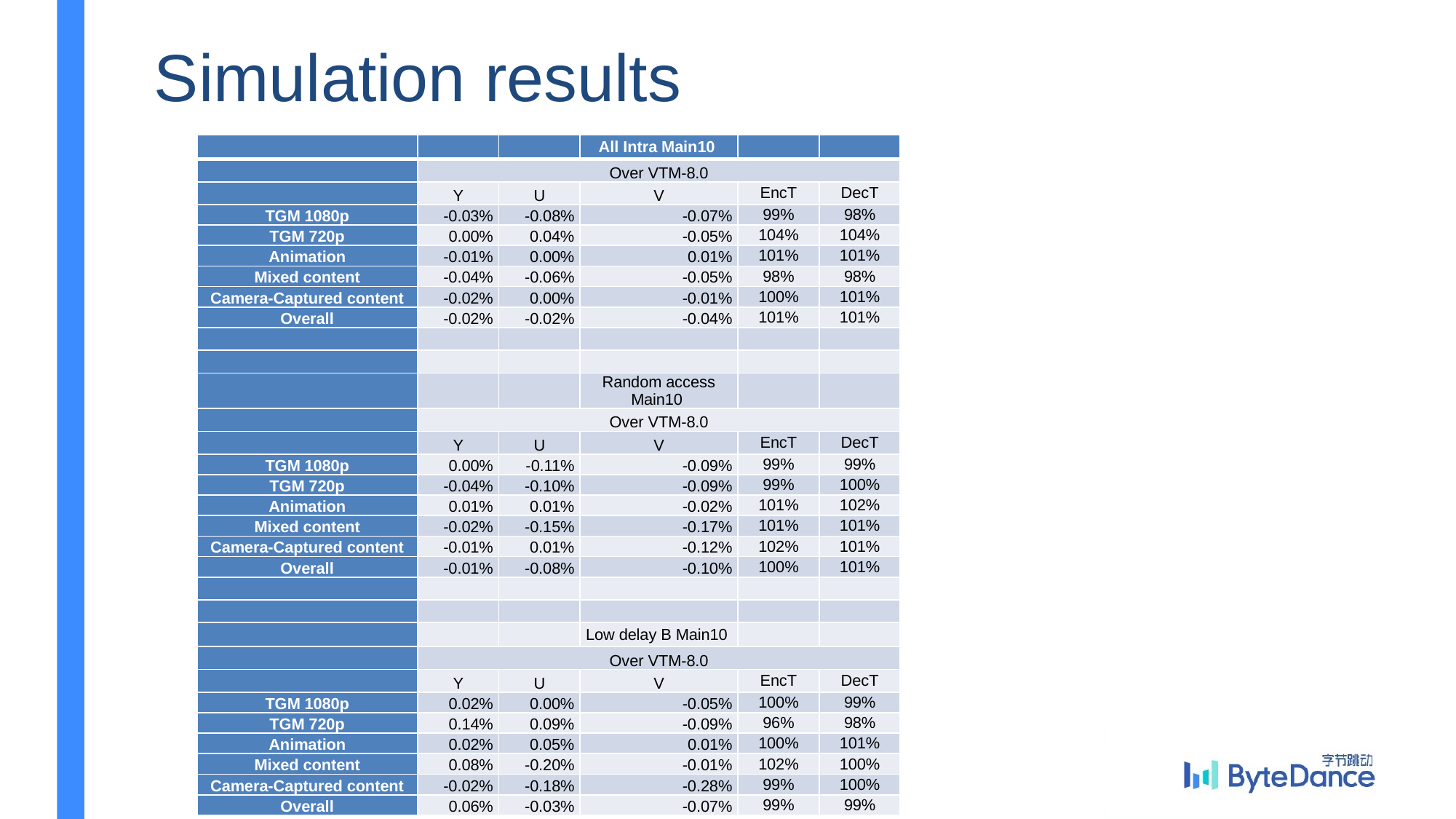

# Simulation results
|  |  |  | All Intra Main10 |  |  |
| --- | --- | --- | --- | --- | --- |
|  | Over VTM-8.0 |  |  |  |  |
|  | Y | U | V | EncT | DecT |
| TGM 1080p | -0.03% | -0.08% | -0.07% | 99% | 98% |
| TGM 720p | 0.00% | 0.04% | -0.05% | 104% | 104% |
| Animation | -0.01% | 0.00% | 0.01% | 101% | 101% |
| Mixed content | -0.04% | -0.06% | -0.05% | 98% | 98% |
| Camera-Captured content | -0.02% | 0.00% | -0.01% | 100% | 101% |
| Overall | -0.02% | -0.02% | -0.04% | 101% | 101% |
|  |  |  |  |  |  |
|  |  |  |  |  |  |
|  |  |  | Random access Main10 |  |  |
|  | Over VTM-8.0 |  |  |  |  |
|  | Y | U | V | EncT | DecT |
| TGM 1080p | 0.00% | -0.11% | -0.09% | 99% | 99% |
| TGM 720p | -0.04% | -0.10% | -0.09% | 99% | 100% |
| Animation | 0.01% | 0.01% | -0.02% | 101% | 102% |
| Mixed content | -0.02% | -0.15% | -0.17% | 101% | 101% |
| Camera-Captured content | -0.01% | 0.01% | -0.12% | 102% | 101% |
| Overall | -0.01% | -0.08% | -0.10% | 100% | 101% |
|  |  |  |  |  |  |
|  |  |  |  |  |  |
|  |  |  | Low delay B Main10 |  |  |
|  | Over VTM-8.0 |  |  |  |  |
|  | Y | U | V | EncT | DecT |
| TGM 1080p | 0.02% | 0.00% | -0.05% | 100% | 99% |
| TGM 720p | 0.14% | 0.09% | -0.09% | 96% | 98% |
| Animation | 0.02% | 0.05% | 0.01% | 100% | 101% |
| Mixed content | 0.08% | -0.20% | -0.01% | 102% | 100% |
| Camera-Captured content | -0.02% | -0.18% | -0.28% | 99% | 100% |
| Overall | 0.06% | -0.03% | -0.07% | 99% | 99% |